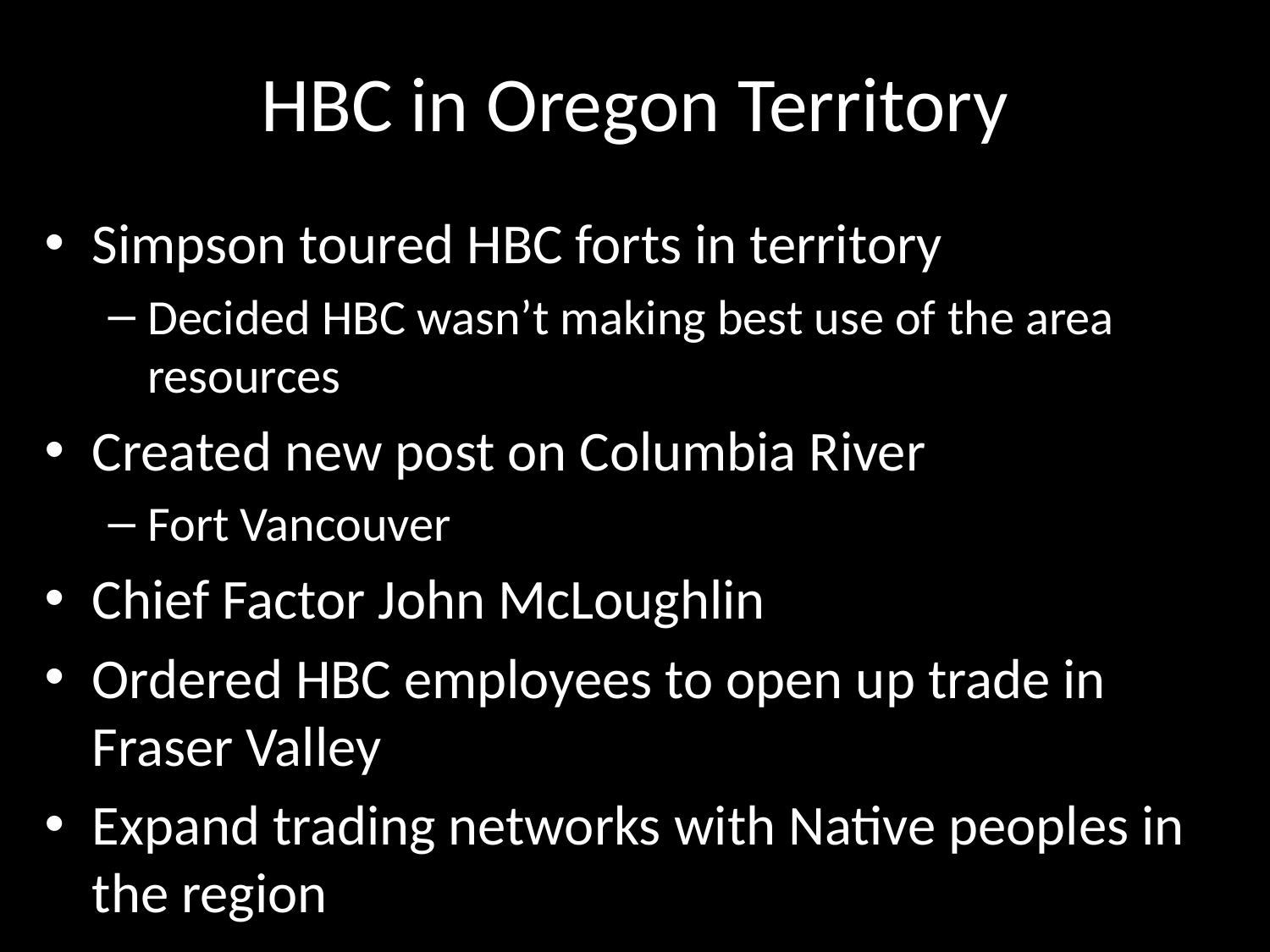

# HBC in Oregon Territory
Simpson toured HBC forts in territory
Decided HBC wasn’t making best use of the area resources
Created new post on Columbia River
Fort Vancouver
Chief Factor John McLoughlin
Ordered HBC employees to open up trade in Fraser Valley
Expand trading networks with Native peoples in the region